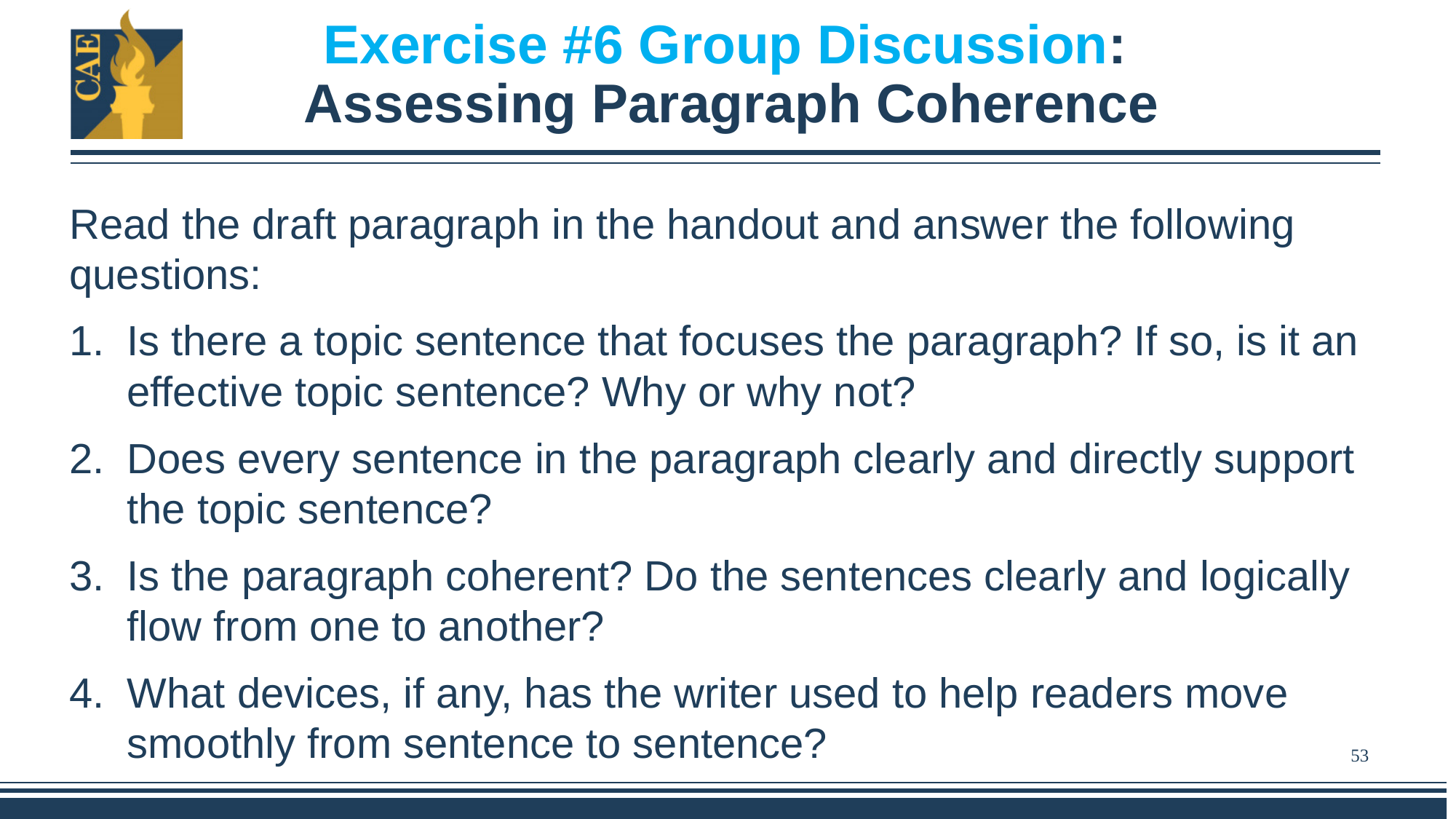

# Exercise #6 Group Discussion: Assessing Paragraph Coherence
Read the draft paragraph in the handout and answer the following questions:
Is there a topic sentence that focuses the paragraph? If so, is it an effective topic sentence? Why or why not?
Does every sentence in the paragraph clearly and directly support the topic sentence?
Is the paragraph coherent? Do the sentences clearly and logically flow from one to another?
What devices, if any, has the writer used to help readers move smoothly from sentence to sentence?
53